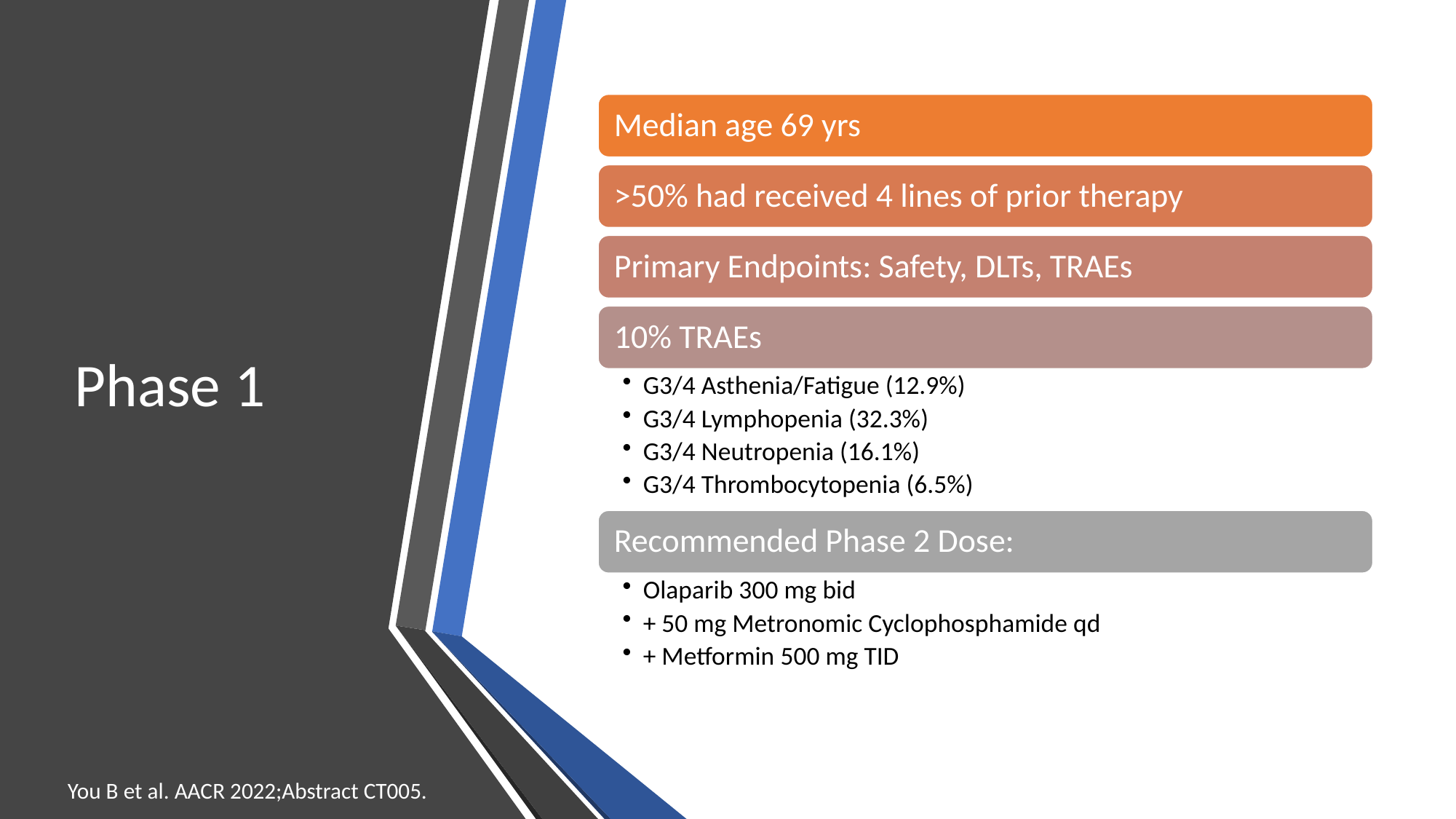

# Phase 1
Median age 69 yrs
>50% had received 4 lines of prior therapy
Primary Endpoints: Safety, DLTs, TRAEs
10% TRAEs
G3/4 Asthenia/Fatigue (12.9%)
G3/4 Lymphopenia (32.3%)
G3/4 Neutropenia (16.1%)
G3/4 Thrombocytopenia (6.5%)
Recommended Phase 2 Dose:
Olaparib 300 mg bid
+ 50 mg Metronomic Cyclophosphamide qd
+ Metformin 500 mg TID
You B et al. AACR 2022;Abstract CT005.